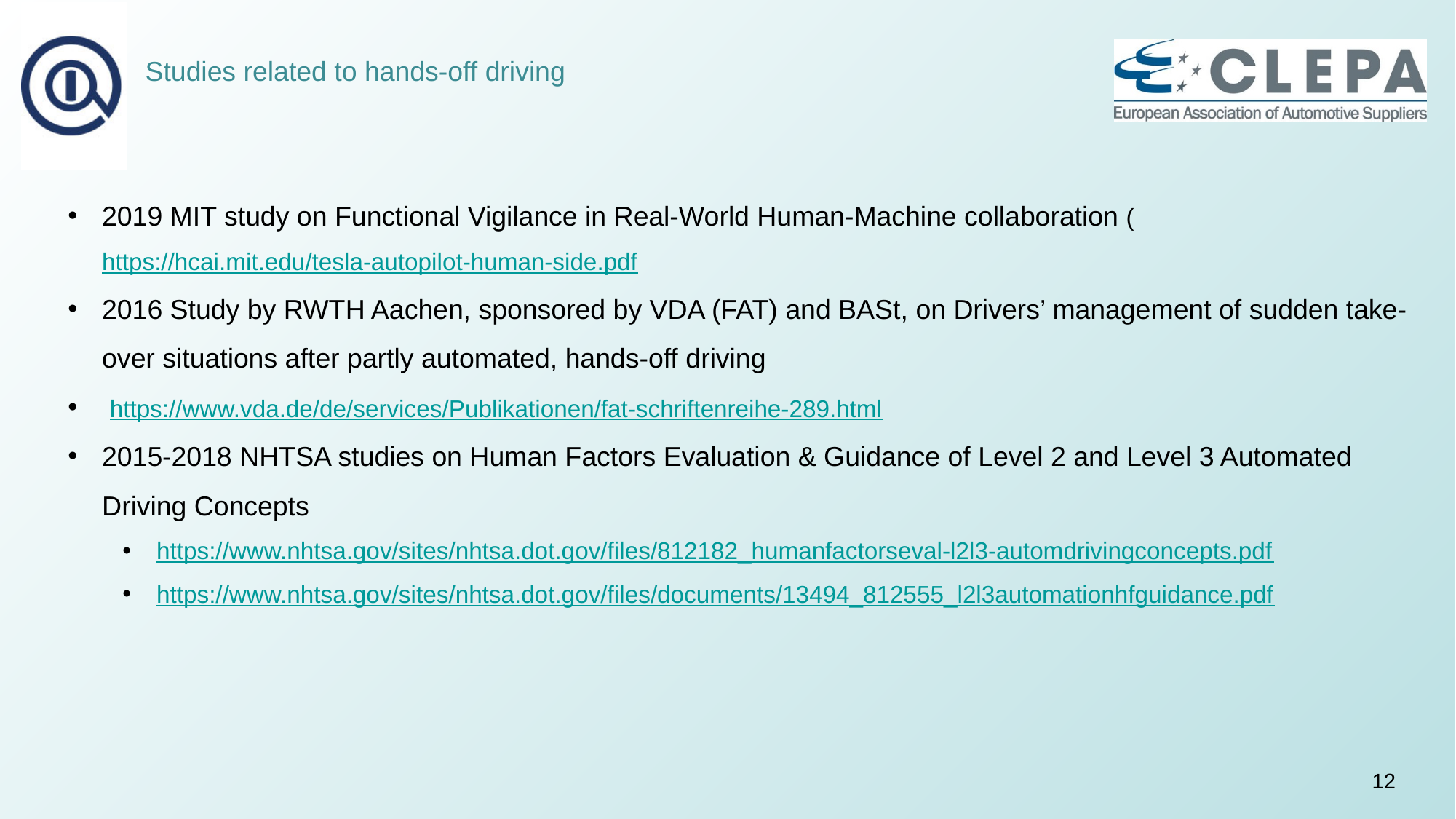

Studies related to hands-off driving
2019 MIT study on Functional Vigilance in Real-World Human-Machine collaboration (https://hcai.mit.edu/tesla-autopilot-human-side.pdf
2016 Study by RWTH Aachen, sponsored by VDA (FAT) and BASt, on Drivers’ management of sudden take-over situations after partly automated, hands-off driving
 https://www.vda.de/de/services/Publikationen/fat-schriftenreihe-289.html
2015-2018 NHTSA studies on Human Factors Evaluation & Guidance of Level 2 and Level 3 Automated Driving Concepts
https://www.nhtsa.gov/sites/nhtsa.dot.gov/files/812182_humanfactorseval-l2l3-automdrivingconcepts.pdf
https://www.nhtsa.gov/sites/nhtsa.dot.gov/files/documents/13494_812555_l2l3automationhfguidance.pdf

12